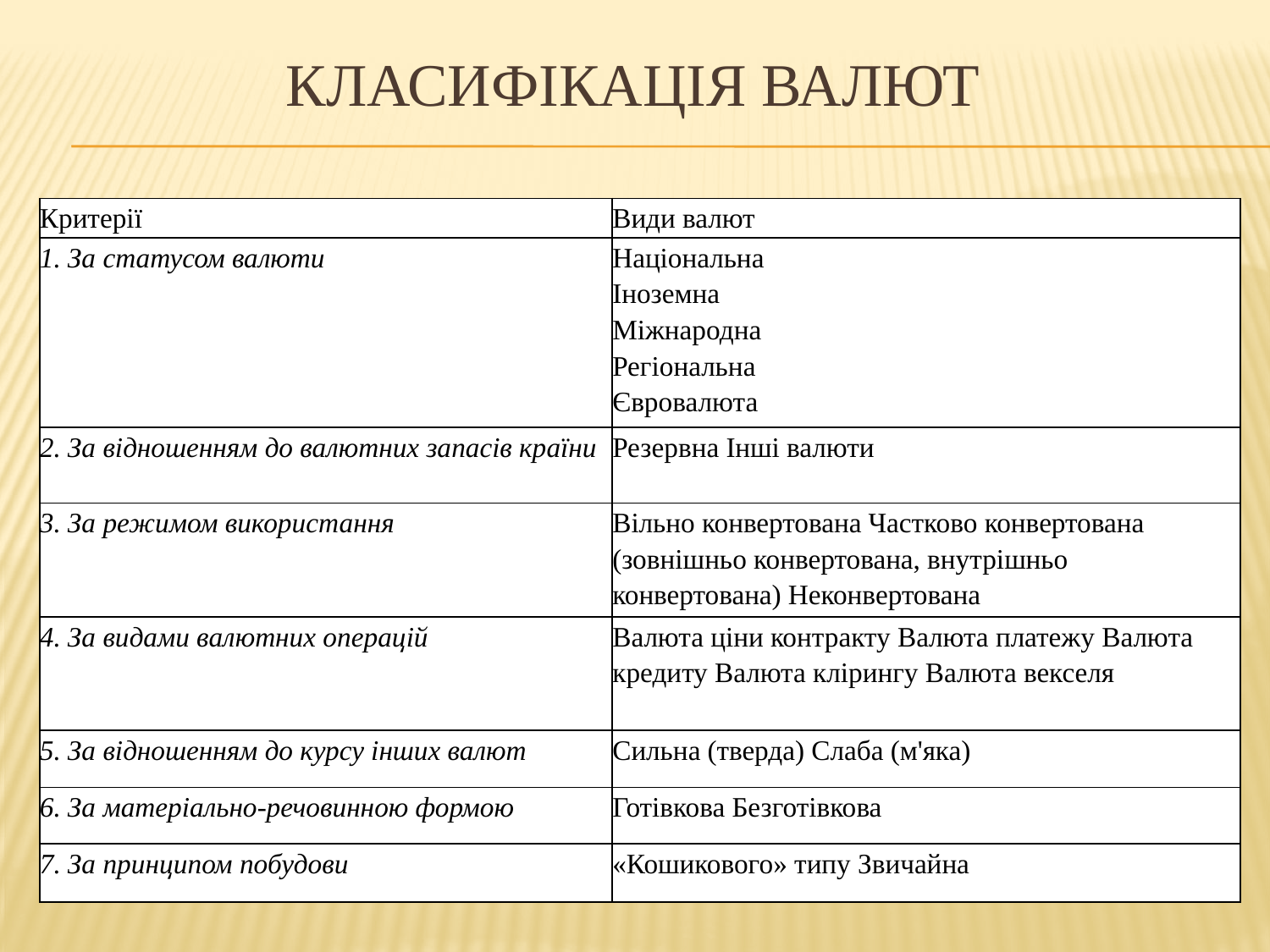

# КЛАСИФІКАЦІЯ ВАЛЮТ
| Критерії | Види валют |
| --- | --- |
| 1. За статусом валюти | Національна Іноземна Міжнародна Регіональна Євровалюта |
| 2. За відношенням до валютних запасів країни | Резервна Інші валюти |
| 3. За режимом використання | Вільно конвертована Частково конвертована (зовніш­ньо конвертована, внутрішньо конвертована) Неконвертована |
| 4. За видами валютних операцій | Валюта ціни контракту Валюта платежу Валюта кредиту Валюта клірингу Валюта векселя |
| 5. За відношенням до курсу інших валют | Сильна (тверда) Слаба (м'яка) |
| 6. За матеріально-речовинною формою | Готівкова Безготівкова |
| 7. За принципом побудови | «Кошикового» типу Звичайна |